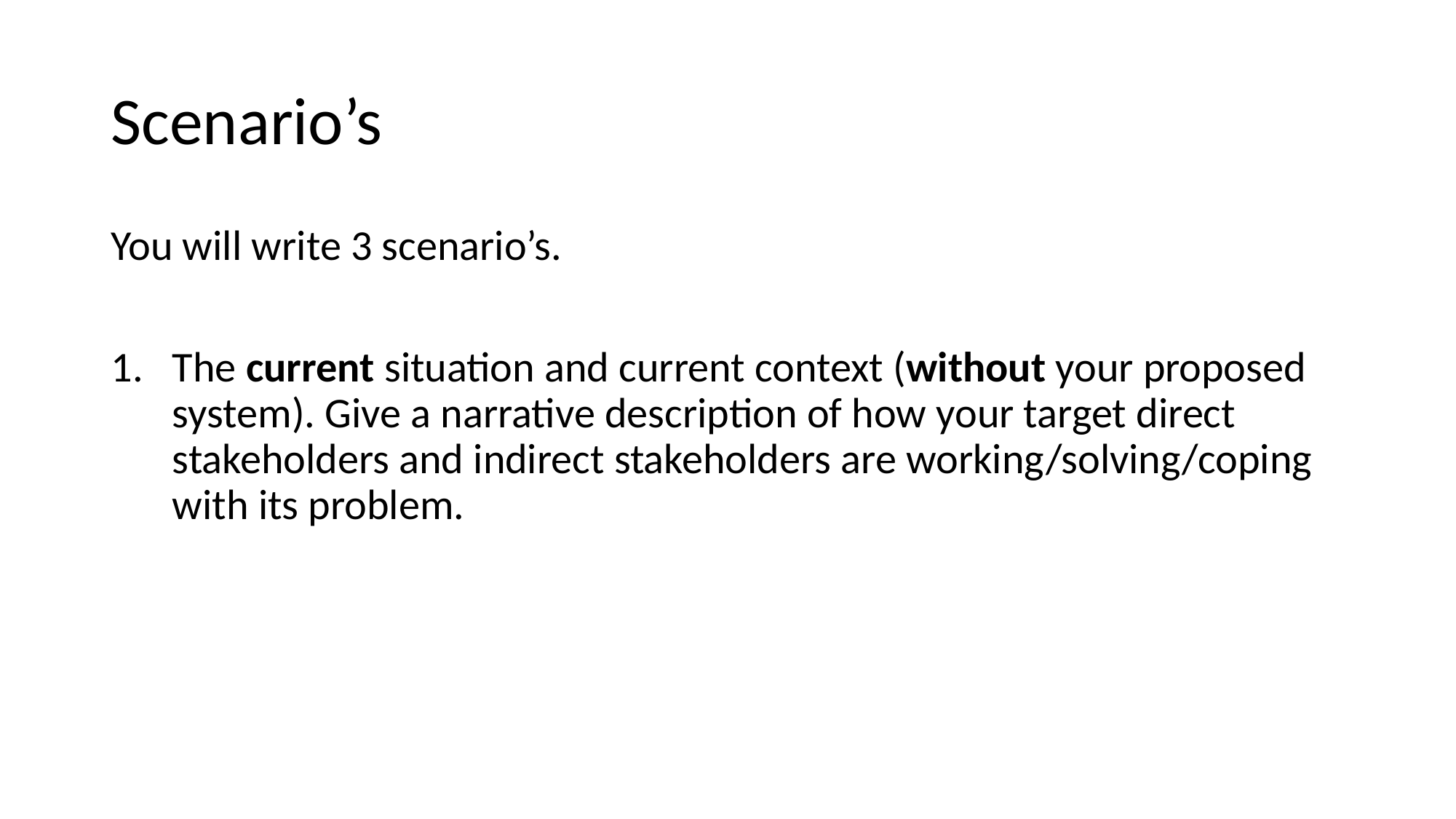

# Scenario’s
You will write 3 scenario’s.

The current situation and current context (without your proposed system). Give a narrative description of how your target direct stakeholders and indirect stakeholders are working/solving/coping with its problem.